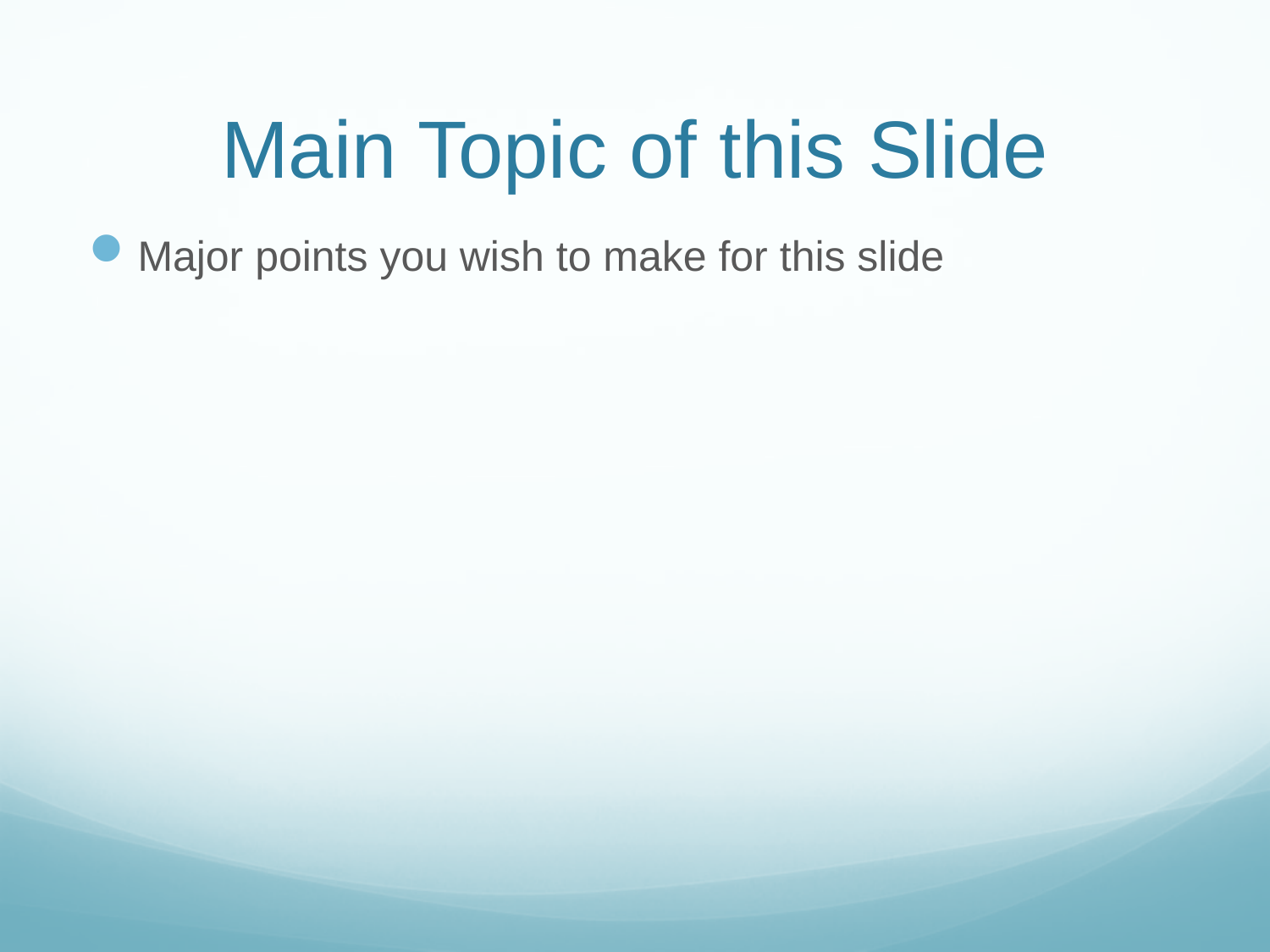

# Main Topic of this Slide
Major points you wish to make for this slide